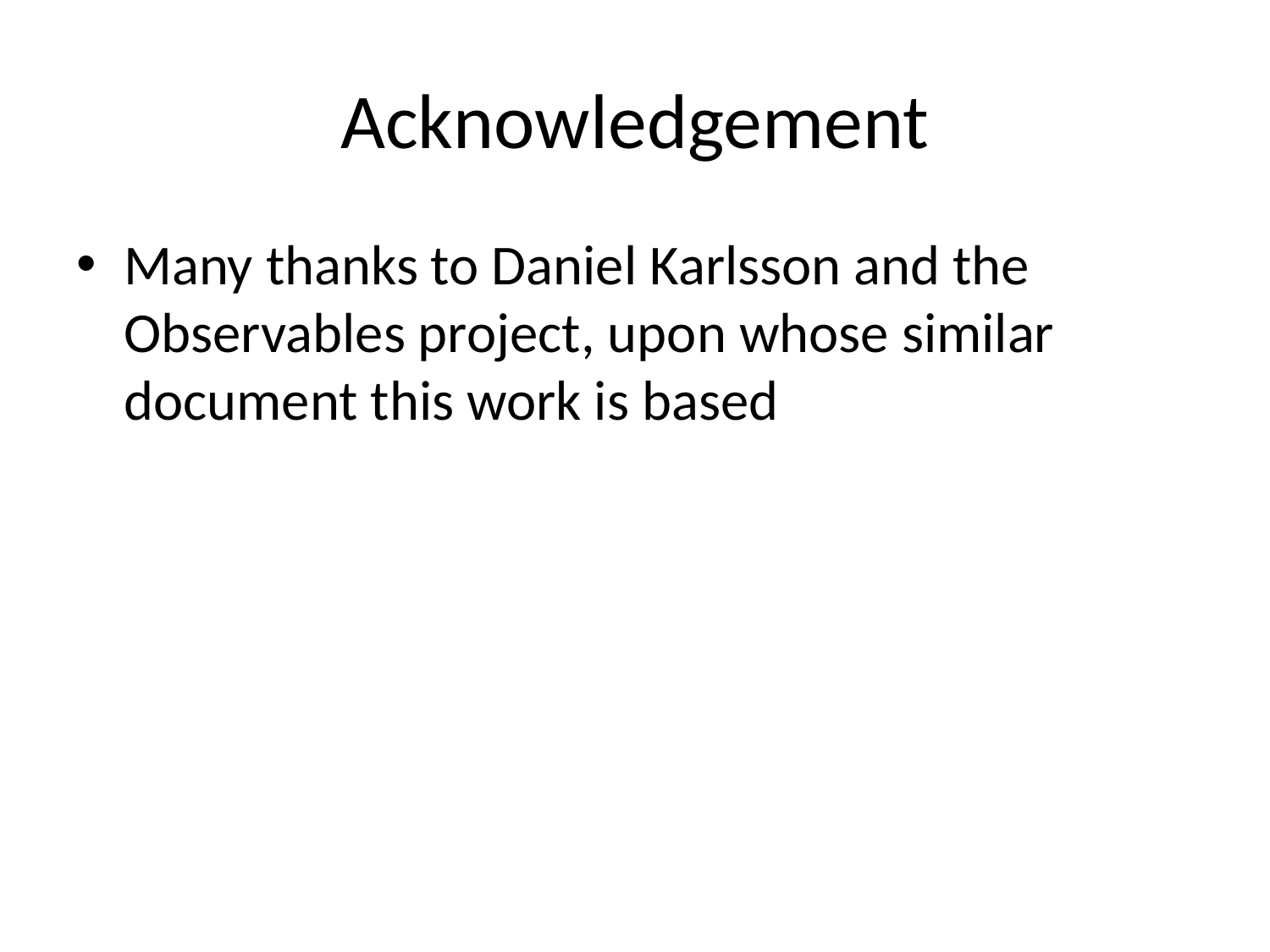

# Acknowledgement
Many thanks to Daniel Karlsson and the Observables project, upon whose similar document this work is based